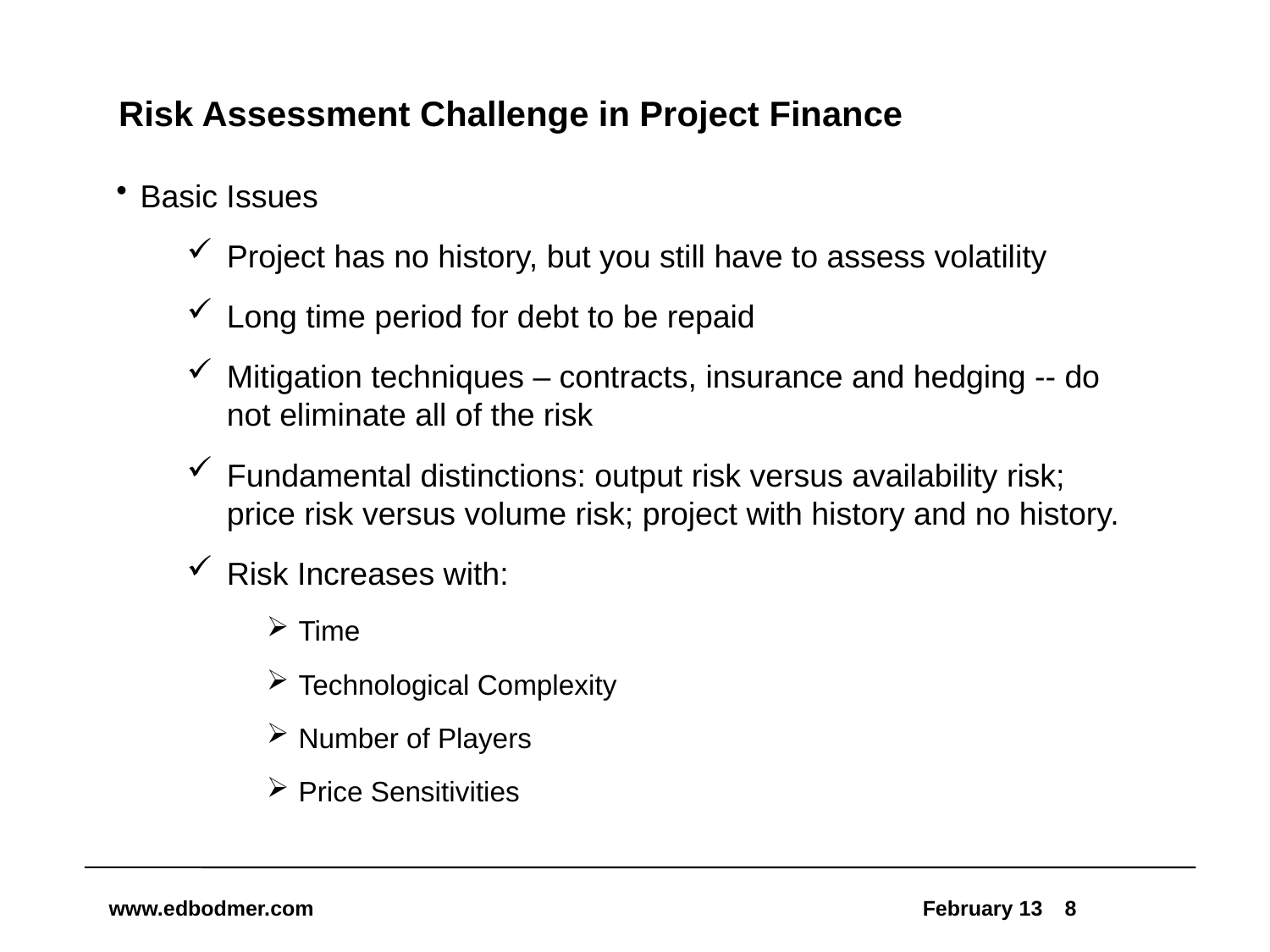

# Risk Assessment Challenge in Project Finance
Basic Issues
Project has no history, but you still have to assess volatility
Long time period for debt to be repaid
Mitigation techniques – contracts, insurance and hedging -- do not eliminate all of the risk
Fundamental distinctions: output risk versus availability risk; price risk versus volume risk; project with history and no history.
Risk Increases with:
Time
Technological Complexity
Number of Players
Price Sensitivities